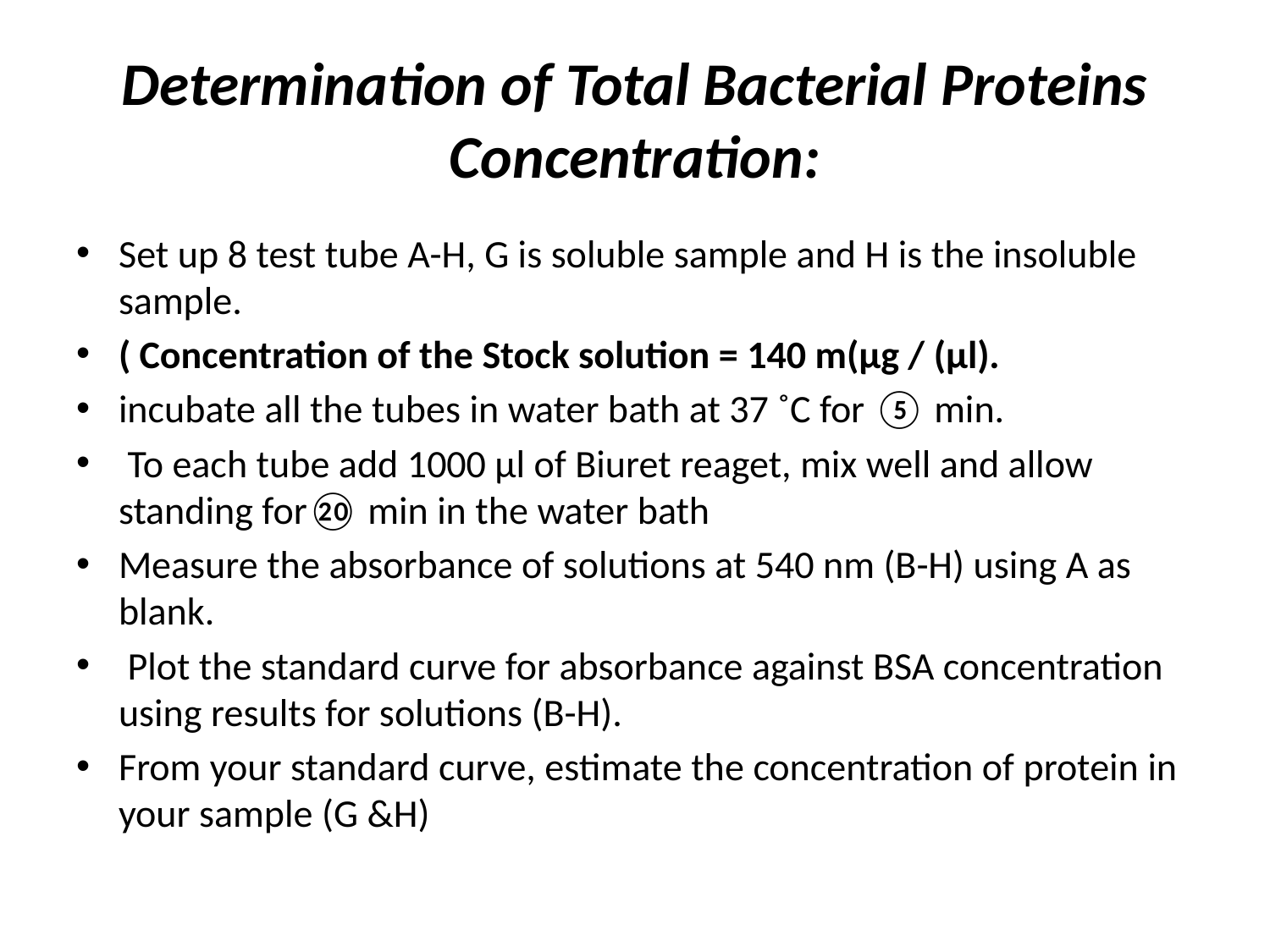

# Determination of Total Bacterial Proteins Concentration:
Set up 8 test tube A-H, G is soluble sample and H is the insoluble sample.
( Concentration of the Stock solution = 140 m(µg / (µl).
incubate all the tubes in water bath at 37 ˚C for ⑤ min.
 To each tube add 1000 µl of Biuret reaget, mix well and allow standing for⑳ min in the water bath
Measure the absorbance of solutions at 540 nm (B-H) using A as blank.
 Plot the standard curve for absorbance against BSA concentration using results for solutions (B-H).
From your standard curve, estimate the concentration of protein in your sample (G &H)